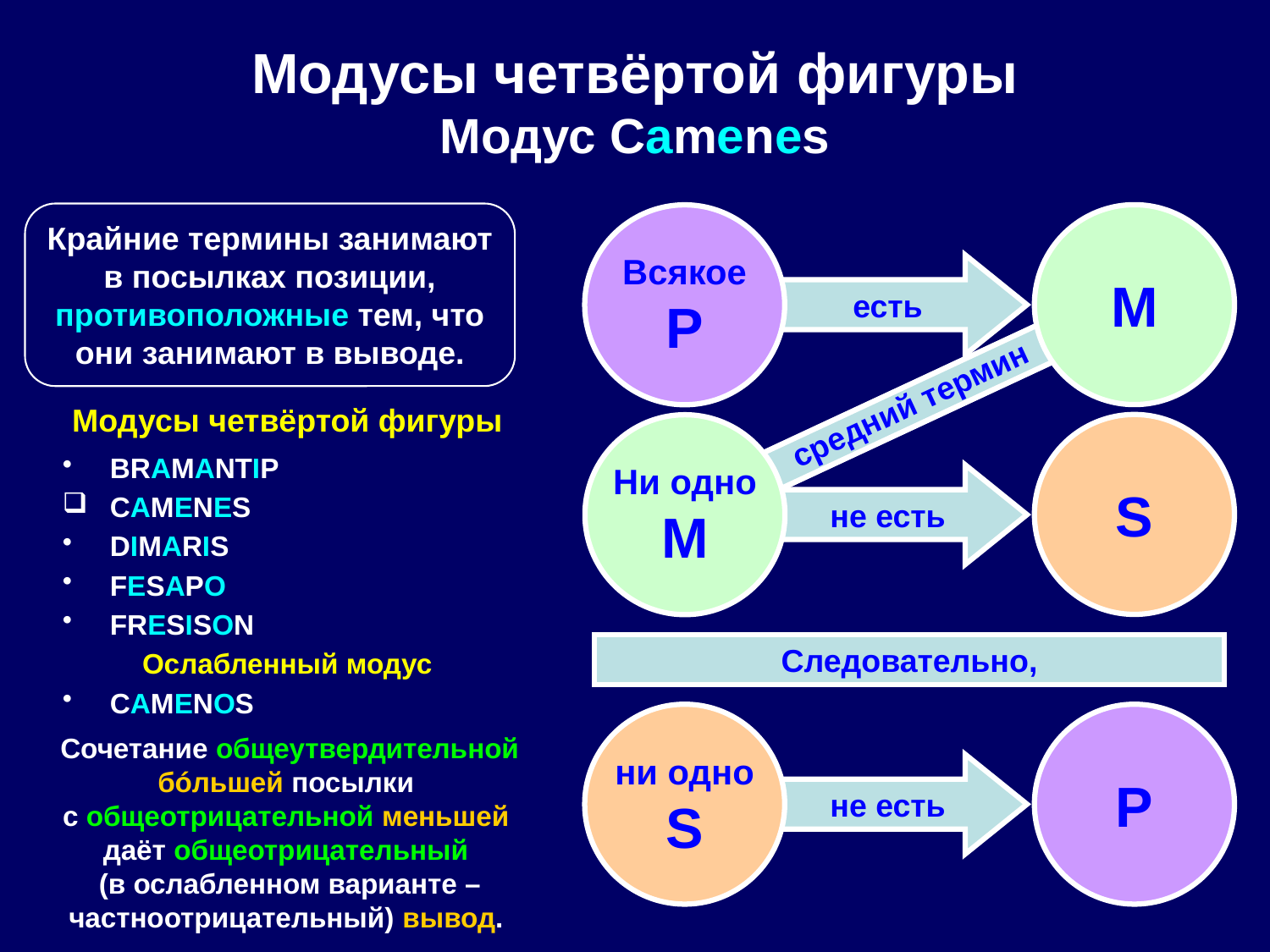

# Модусы четвёртой фигуры Модус Camenes
M
Крайние термины занимают
в посылках позиции,
противоположные тем, что
они занимают в выводе.
Всякое
P
есть
Модусы четвёртой фигуры
BRAMANTIP
CAMENES
DIMARIS
FESAPO
FRESISON
Ослабленный модус
CAMENOS
  средний термин
не есть
S
Ни одно
M
не есть
Следовательно,
ни одно
S
P
Сочетание общеутвердительной бóльшей посылки
с общеотрицательной меньшей
даёт общеотрицательный
(в ослабленном варианте – частноотрицательный) вывод.
не есть